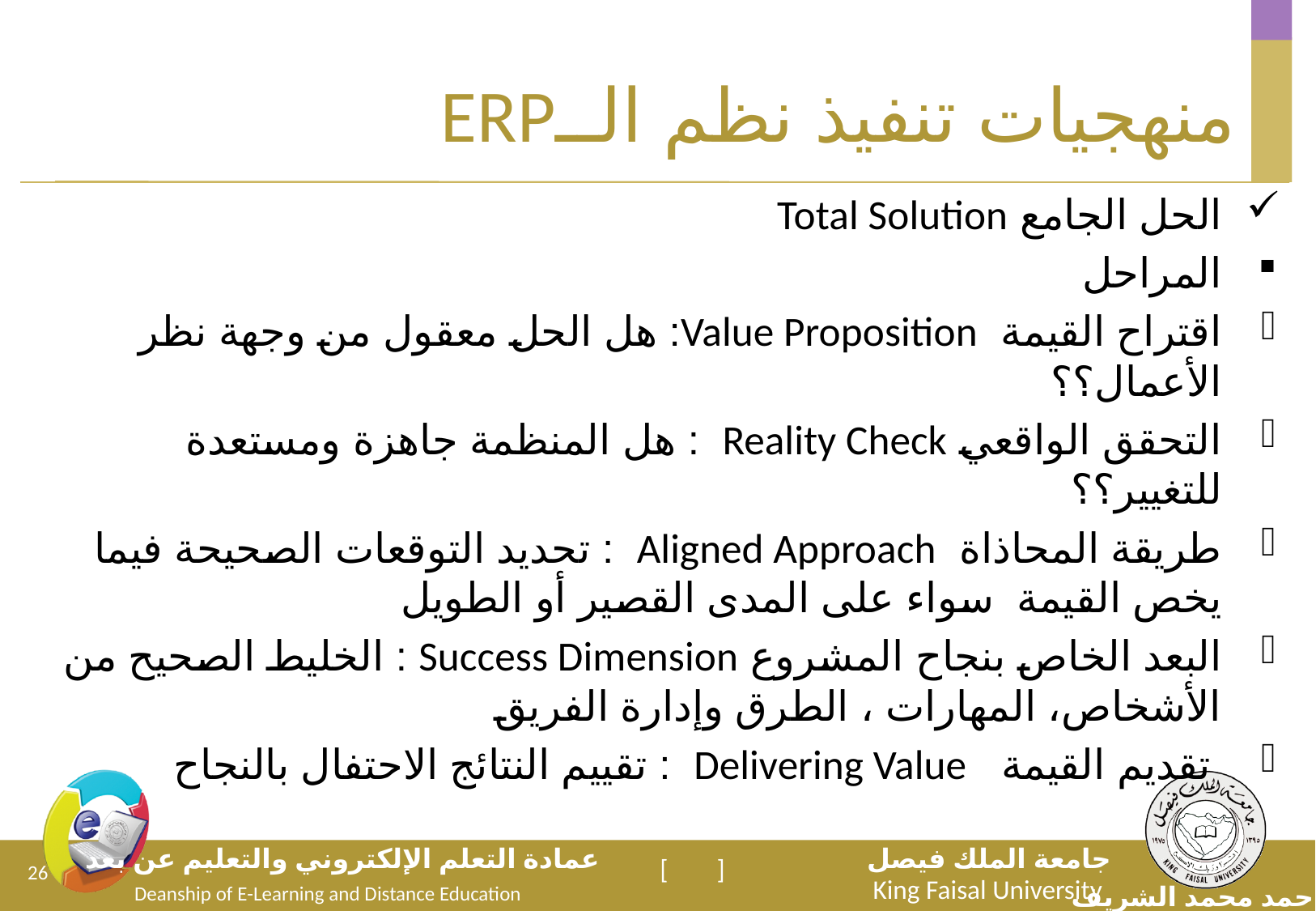

# منهجيات تنفيذ نظم الــERP
الحل الجامع Total Solution
المراحل
اقتراح القيمة  Value Proposition: هل الحل معقول من وجهة نظر الأعمال؟؟
التحقق الواقعي Reality Check  : هل المنظمة جاهزة ومستعدة للتغيير؟؟
طريقة المحاذاة  Aligned Approach  : تحديد التوقعات الصحيحة فيما يخص القيمة  سواء على المدى القصير أو الطويل
البعد الخاص بنجاح المشروع Success Dimension : الخليط الصحيح من الأشخاص، المهارات ، الطرق وإدارة الفريق
 تقديم القيمة   Delivering Value  : تقييم النتائج الاحتفال بالنجاح

26